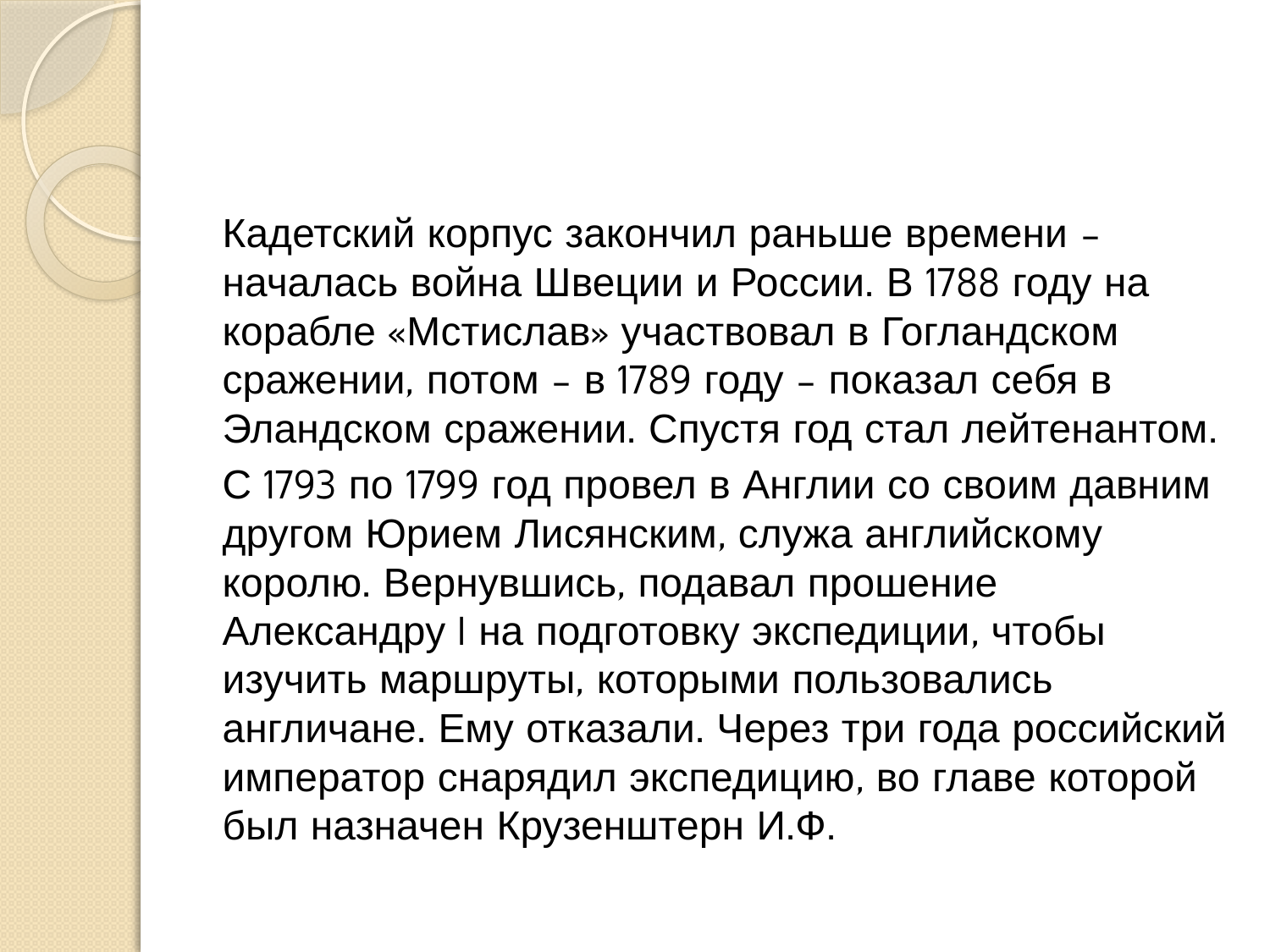

#
Кадетский корпус закончил раньше времени – началась война Швеции и России. В 1788 году на корабле «Мстислав» участвовал в Гогландском сражении, потом – в 1789 году – показал себя в Эландском сражении. Спустя год стал лейтенантом.
С 1793 по 1799 год провел в Англии со своим давним другом Юрием Лисянским, служа английскому королю. Вернувшись, подавал прошение Александру I на подготовку экспедиции, чтобы изучить маршруты, которыми пользовались англичане. Ему отказали. Через три года российский император снарядил экспедицию, во главе которой был назначен Крузенштерн И.Ф.